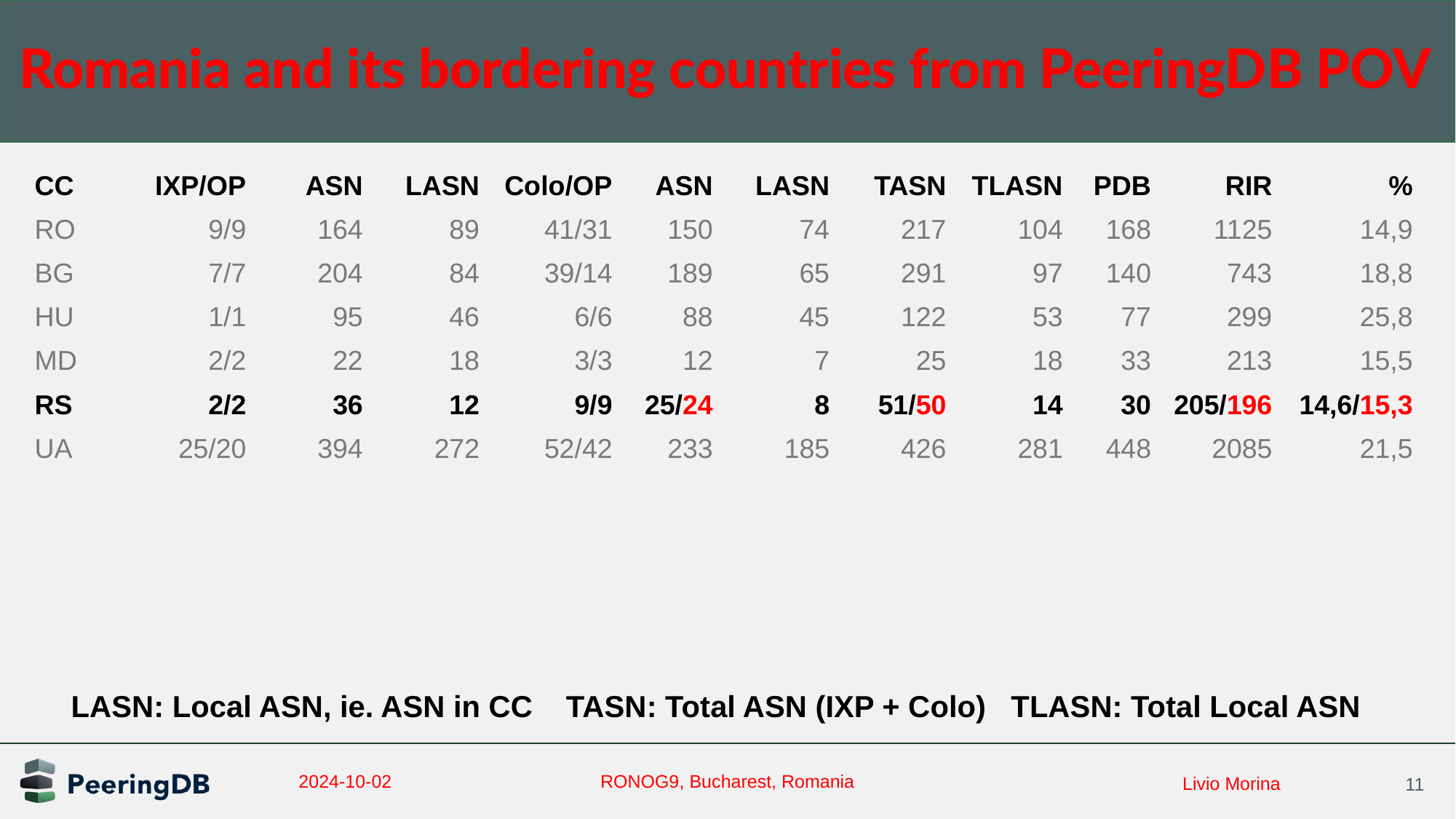

# Romania and its bordering countries from PeeringDB POV
| CC | IXP/OP | ASN | LASN | Colo/OP | ASN | LASN | TASN | TLASN | PDB | RIR | % |
| --- | --- | --- | --- | --- | --- | --- | --- | --- | --- | --- | --- |
| RO | 9/9 | 164 | 89 | 41/31 | 150 | 74 | 217 | 104 | 168 | 1125 | 14,9 |
| BG | 7/7 | 204 | 84 | 39/14 | 189 | 65 | 291 | 97 | 140 | 743 | 18,8 |
| HU | 1/1 | 95 | 46 | 6/6 | 88 | 45 | 122 | 53 | 77 | 299 | 25,8 |
| MD | 2/2 | 22 | 18 | 3/3 | 12 | 7 | 25 | 18 | 33 | 213 | 15,5 |
| RS | 2/2 | 36 | 12 | 9/9 | 25/24 | 8 | 51/50 | 14 | 30 | 205/196 | 14,6/15,3 |
| UA | 25/20 | 394 | 272 | 52/42 | 233 | 185 | 426 | 281 | 448 | 2085 | 21,5 |
LASN: Local ASN, ie. ASN in CC    TASN: Total ASN (IXP + Colo)   TLASN: Total Local ASN
2024-10-02
RONOG9, Bucharest, Romania
11
Livio Morina